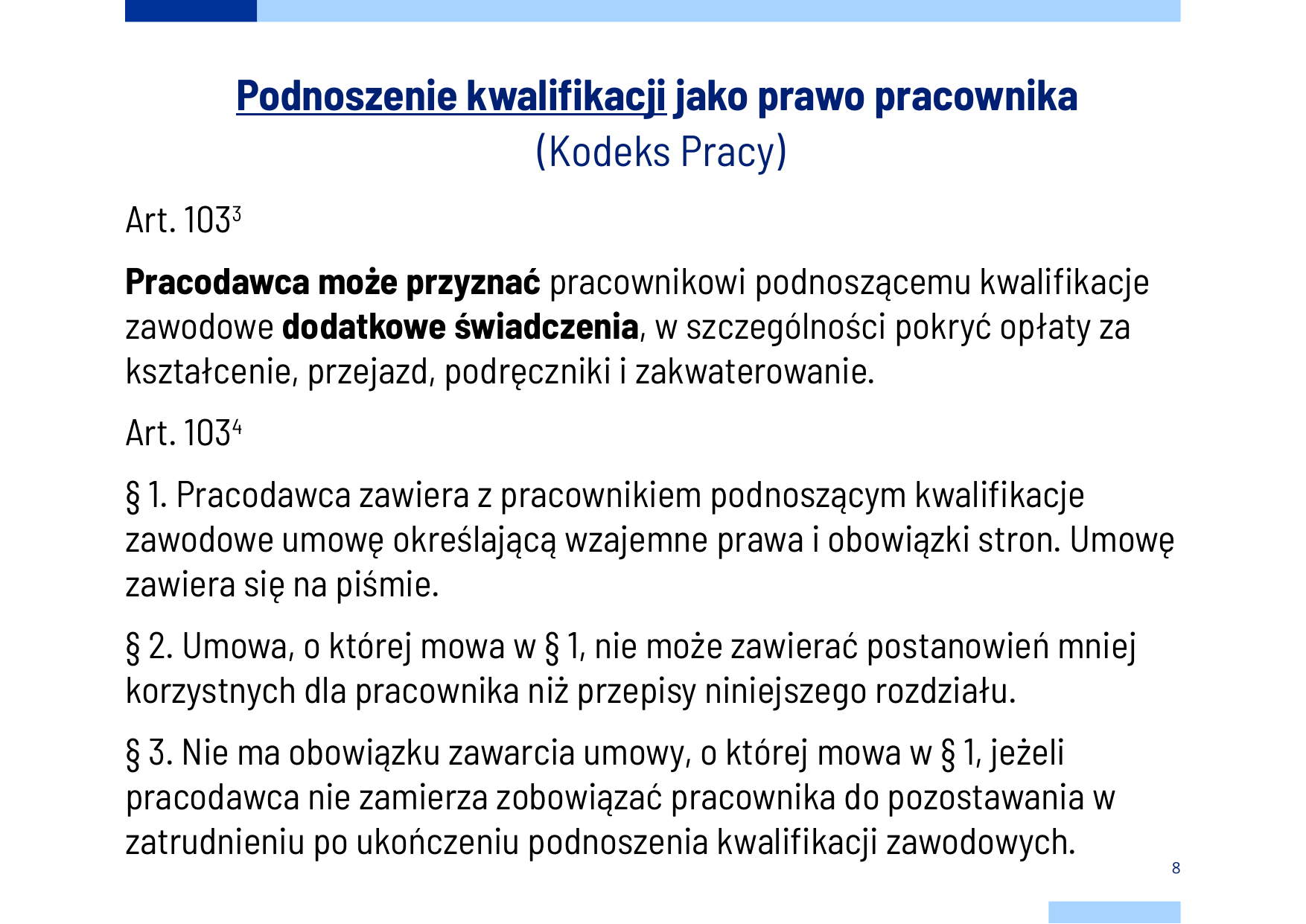

# Podnoszenie kwalifikacji jako prawo pracownika (Kodeks Pracy)
Art. 1033
Pracodawca może przyznać pracownikowi podnoszącemu kwalifikacje zawodowe dodatkowe świadczenia, w szczególności pokryć opłaty za kształcenie, przejazd, podręczniki i zakwaterowanie.
Art. 1034
§ 1. Pracodawca zawiera z pracownikiem podnoszącym kwalifikacje zawodowe umowę określającą wzajemne prawa i obowiązki stron. Umowę zawiera się na piśmie.
§ 2. Umowa, o której mowa w § 1, nie może zawierać postanowień mniej korzystnych dla pracownika niż przepisy niniejszego rozdziału.
§ 3. Nie ma obowiązku zawarcia umowy, o której mowa w § 1, jeżeli pracodawca nie zamierza zobowiązać pracownika do pozostawania w zatrudnieniu po ukończeniu podnoszenia kwalifikacji zawodowych.
8